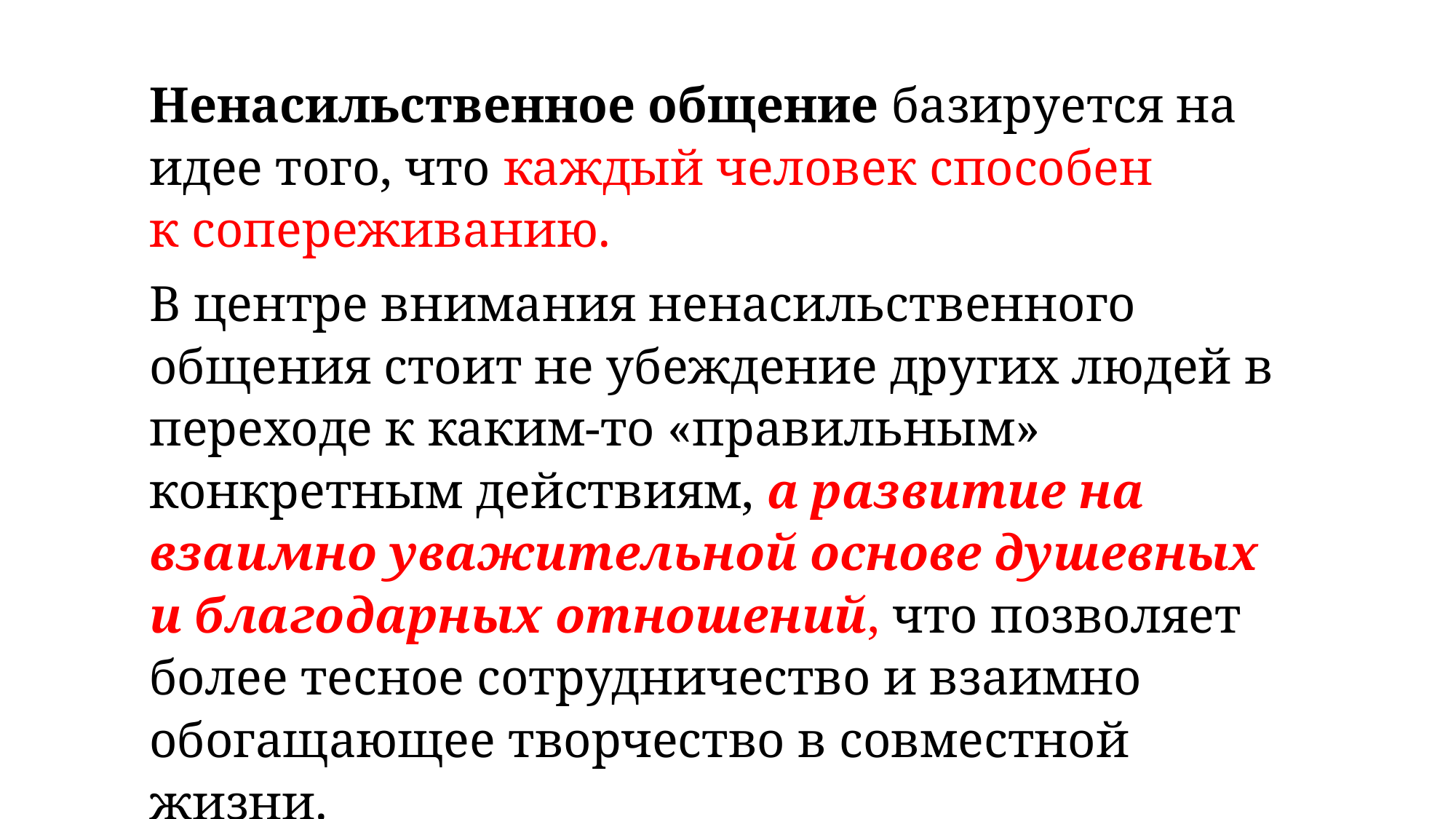

Ненасильственное общение базируется на идее того, что каждый человек способен к сопереживанию.
В центре внимания ненасильственного общения стоит не убеждение других людей в переходе к каким-то «правильным» конкретным действиям, а развитие на взаимно уважительной основе душевных и благодарных отношений, что позволяет более тесное сотрудничество и взаимно обогащающее творчество в совместной жизни.